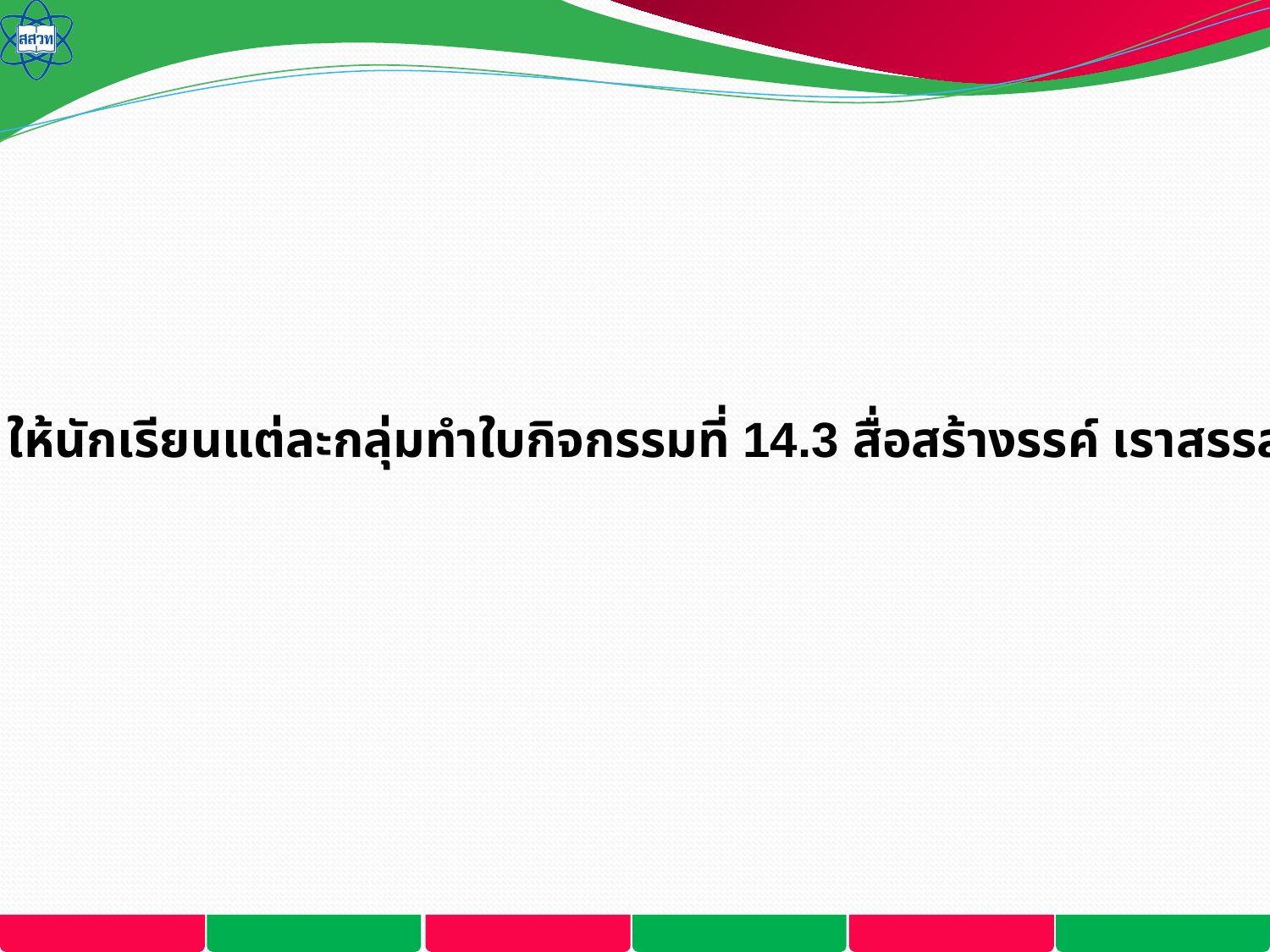

ให้นักเรียนแต่ละกลุ่มทำใบกิจกรรมที่ 14.3 สื่อสร้างรรค์ เราสรรสร้าง